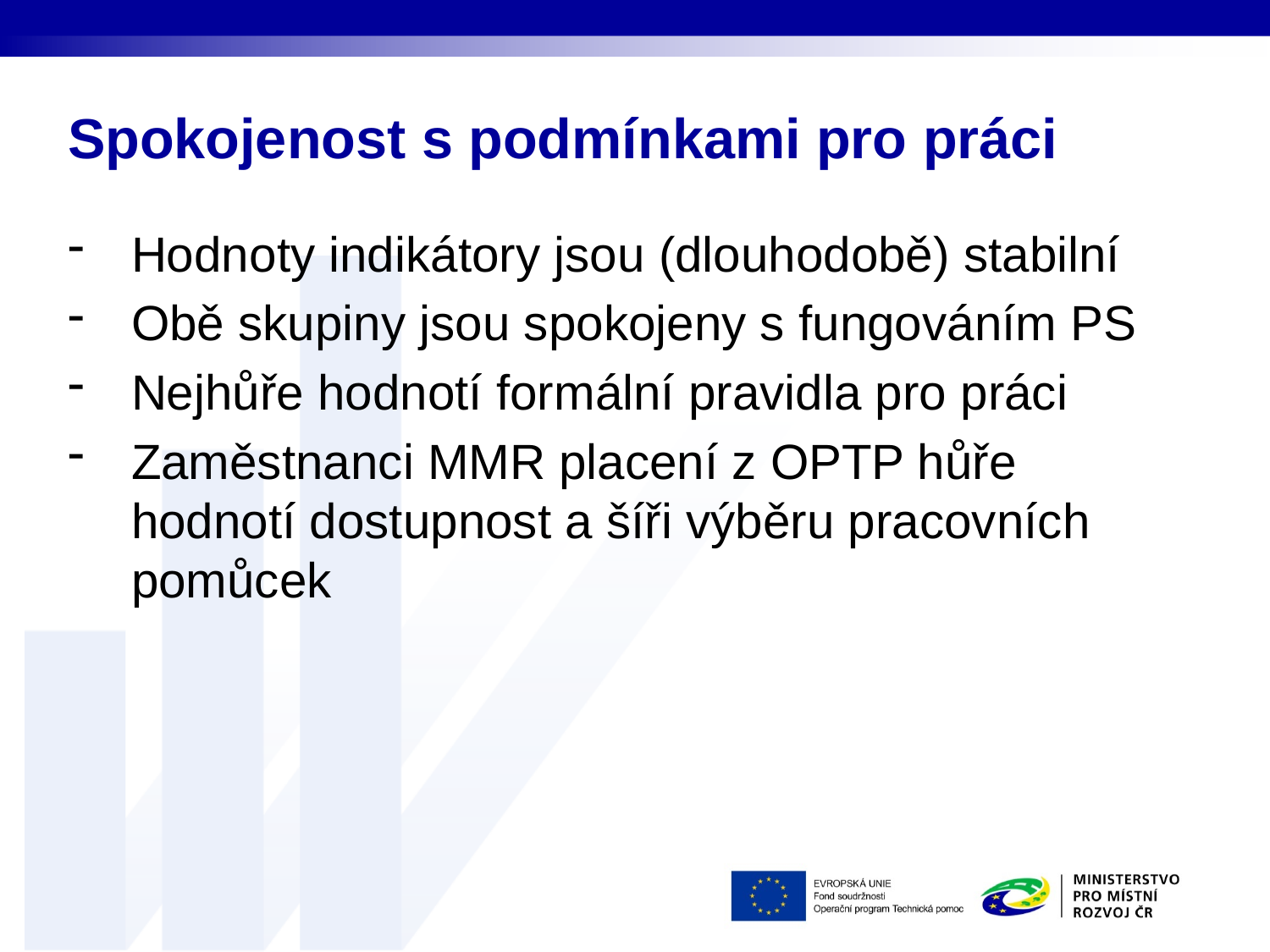

# Spokojenost s podmínkami pro práci
Hodnoty indikátory jsou (dlouhodobě) stabilní
Obě skupiny jsou spokojeny s fungováním PS
Nejhůře hodnotí formální pravidla pro práci
Zaměstnanci MMR placení z OPTP hůře hodnotí dostupnost a šíři výběru pracovních pomůcek